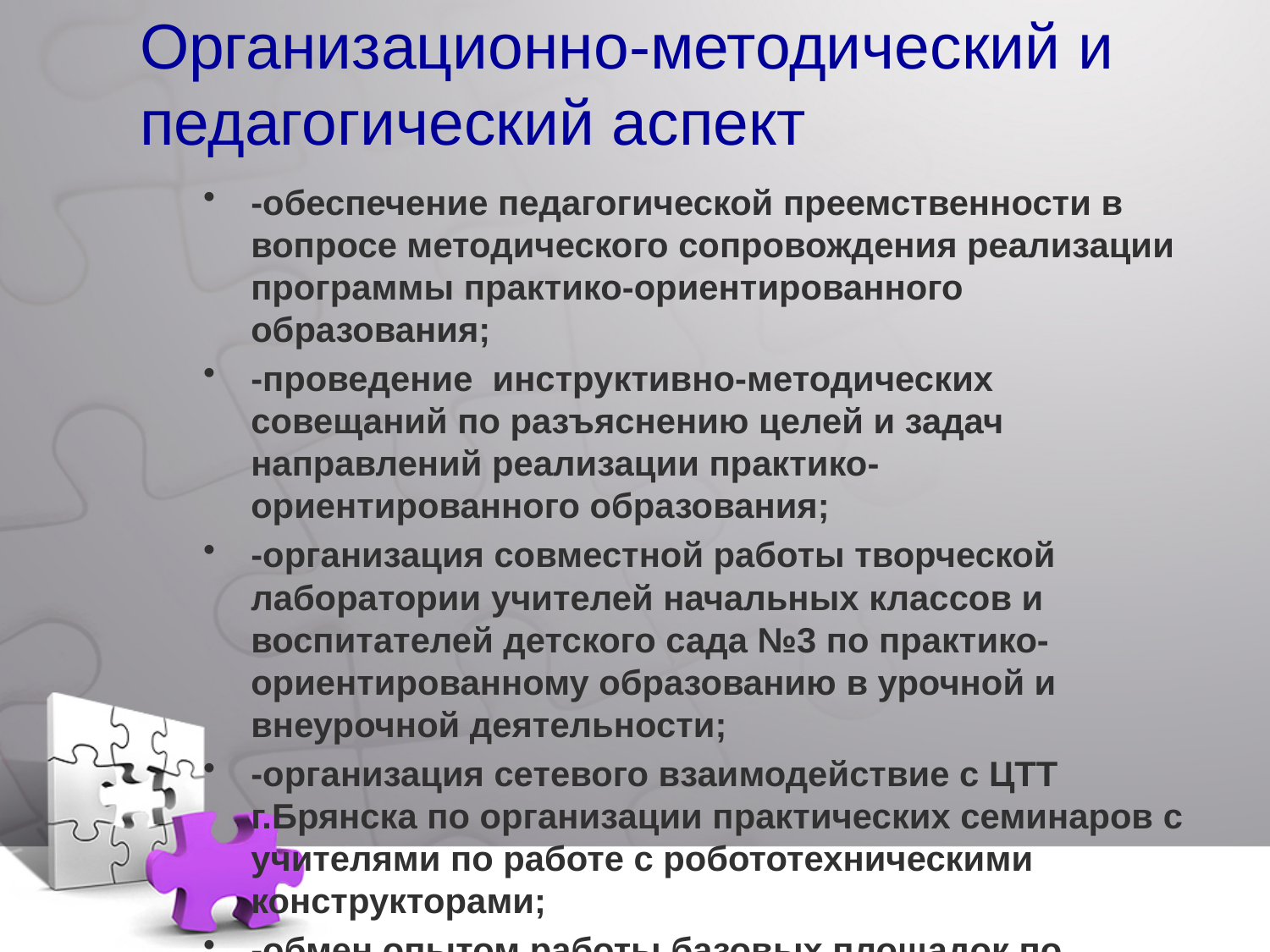

# Организационно-методический и педагогический аспект
-обеспечение педагогической преемственности в вопросе методического сопровождения реализации программы практико-ориентированного образования;
-проведение  инструктивно-методических совещаний по разъяснению целей и задач направлений реализации практико-ориентированного образования;
-организация совместной работы творческой лаборатории учителей начальных классов и воспитателей детского сада №3 по практико-ориентированному образованию в урочной и внеурочной деятельности;
-организация сетевого взаимодействие с ЦТТ г.Брянска по организации практических семинаров с учителями по работе с робототехническими конструкторами;
-обмен опытом работы базовых площадок по реализации практико-ориентированного образования.